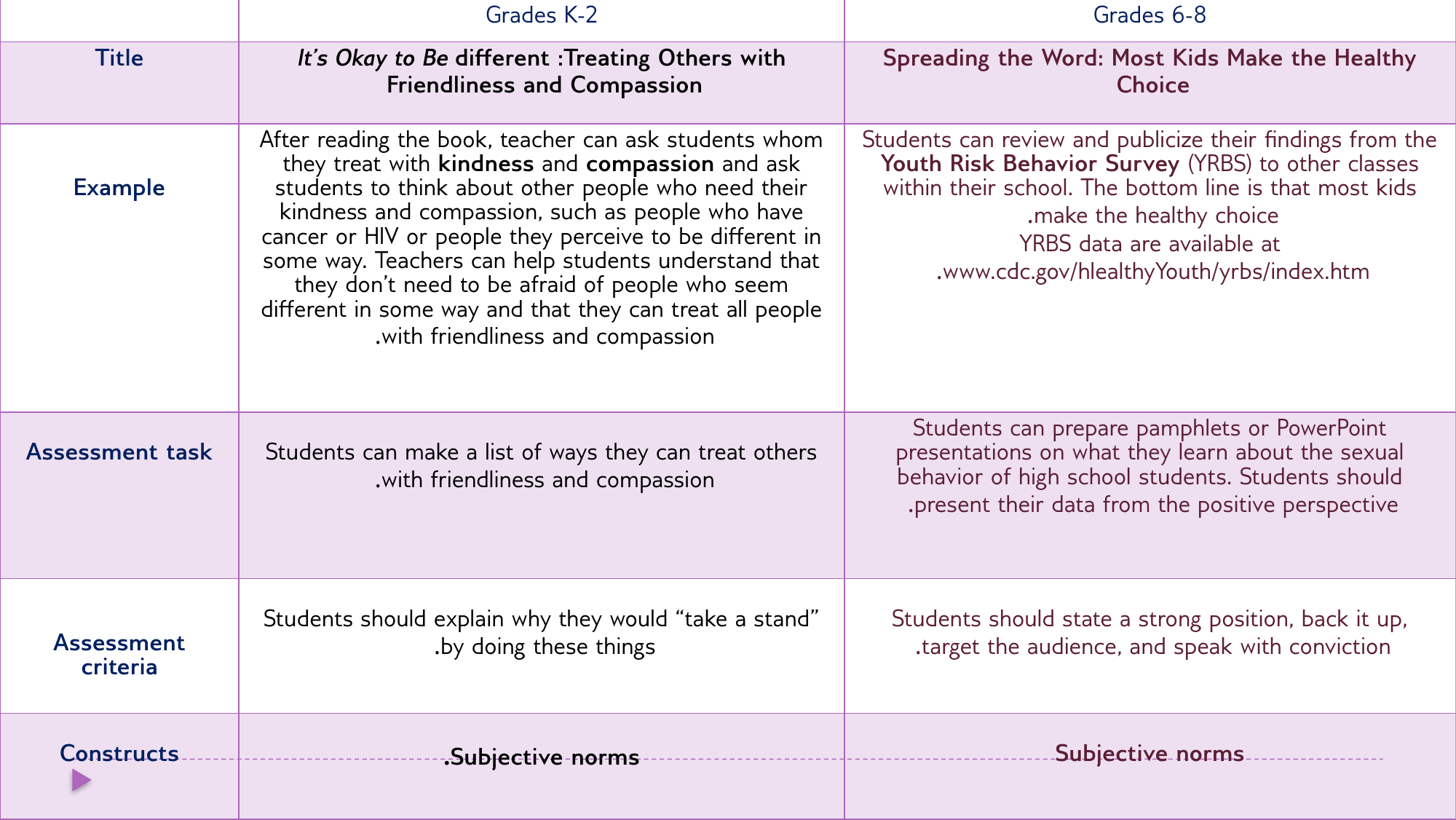

|  | Grades K-2 | Grades 6-8 |
| --- | --- | --- |
| Title | It’s Okay to Be different :Treating Others with Friendliness and Compassion | Spreading the Word: Most Kids Make the Healthy Choice |
| Example | After reading the book, teacher can ask students whom they treat with kindness and compassion and ask students to think about other people who need their kindness and compassion, such as people who have cancer or HIV or people they perceive to be different in some way. Teachers can help students understand that they don’t need to be afraid of people who seem different in some way and that they can treat all people with friendliness and compassion. | Students can review and publicize their findings from the Youth Risk Behavior Survey (YRBS) to other classes within their school. The bottom line is that most kids make the healthy choice. YRBS data are available at www.cdc.gov/hlealthyYouth/yrbs/index.htm. |
| Assessment task | Students can make a list of ways they can treat others with friendliness and compassion. | Students can prepare pamphlets or PowerPoint presentations on what they learn about the sexual behavior of high school students. Students should present their data from the positive perspective. |
| Assessment criteria | Students should explain why they would “take a stand” by doing these things. | Students should state a strong position, back it up, target the audience, and speak with conviction. |
| Constructs | Subjective norms. | Subjective norms |